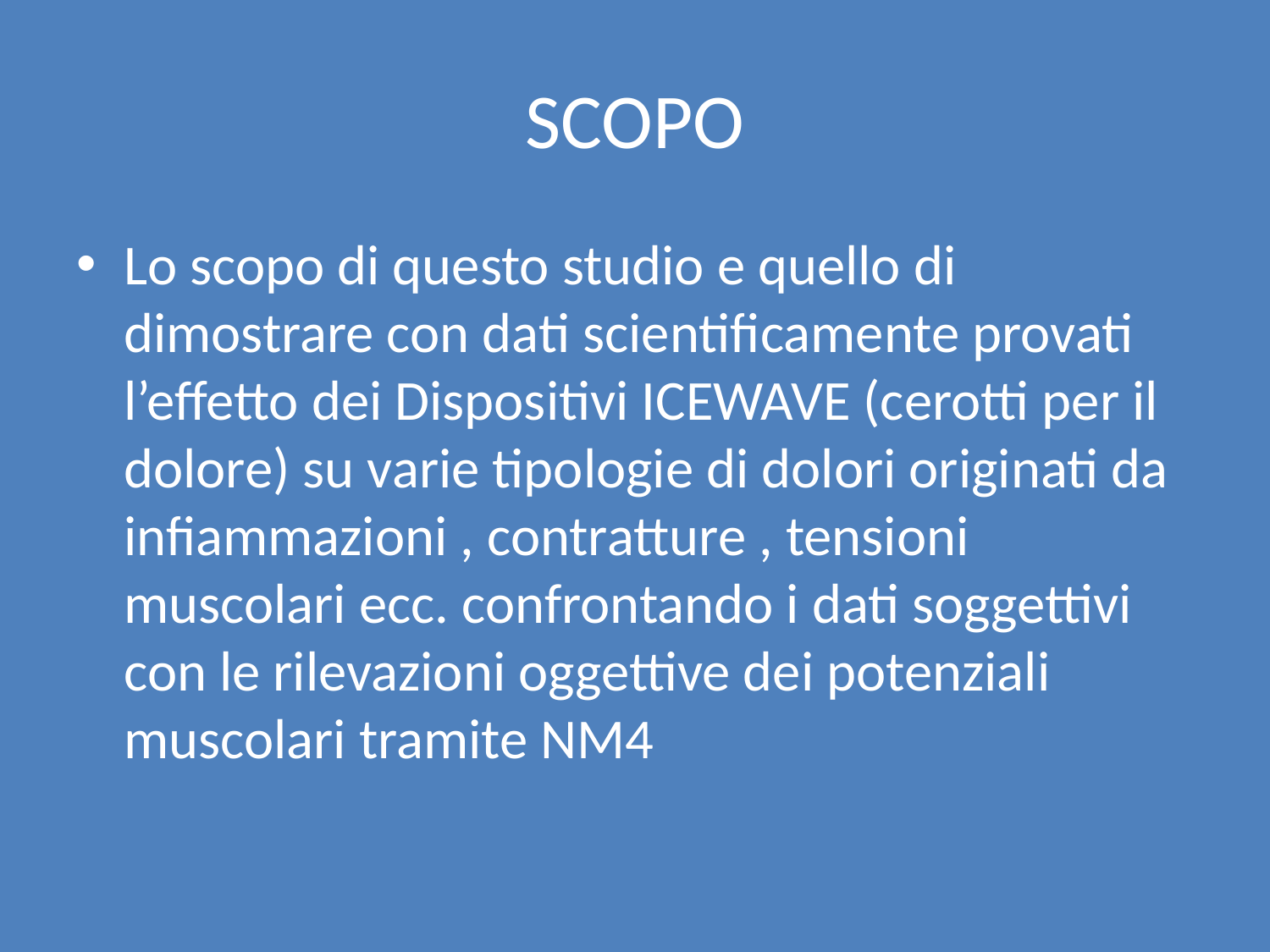

# SCOPO
Lo scopo di questo studio e quello di dimostrare con dati scientificamente provati l’effetto dei Dispositivi ICEWAVE (cerotti per il dolore) su varie tipologie di dolori originati da infiammazioni , contratture , tensioni muscolari ecc. confrontando i dati soggettivi con le rilevazioni oggettive dei potenziali muscolari tramite NM4